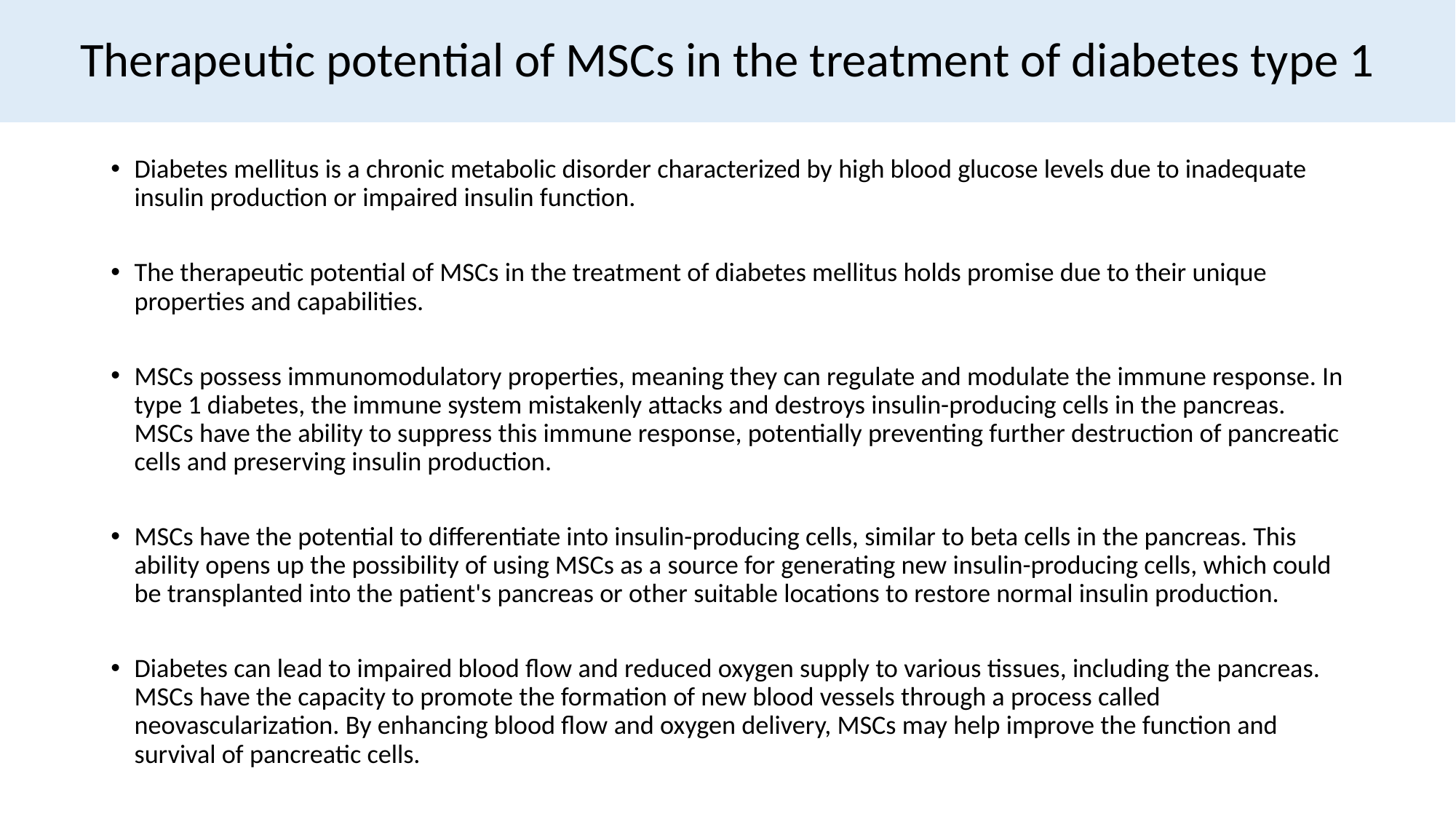

# Therapeutic potential of MSCs in the treatment of diabetes type 1
Diabetes mellitus is a chronic metabolic disorder characterized by high blood glucose levels due to inadequate insulin production or impaired insulin function.

The therapeutic potential of MSCs in the treatment of diabetes mellitus holds promise due to their unique properties and capabilities.

MSCs possess immunomodulatory properties, meaning they can regulate and modulate the immune response. In type 1 diabetes, the immune system mistakenly attacks and destroys insulin-producing cells in the pancreas. MSCs have the ability to suppress this immune response, potentially preventing further destruction of pancreatic cells and preserving insulin production.

MSCs have the potential to differentiate into insulin-producing cells, similar to beta cells in the pancreas. This ability opens up the possibility of using MSCs as a source for generating new insulin-producing cells, which could be transplanted into the patient's pancreas or other suitable locations to restore normal insulin production.

Diabetes can lead to impaired blood flow and reduced oxygen supply to various tissues, including the pancreas. MSCs have the capacity to promote the formation of new blood vessels through a process called neovascularization. By enhancing blood flow and oxygen delivery, MSCs may help improve the function and survival of pancreatic cells.